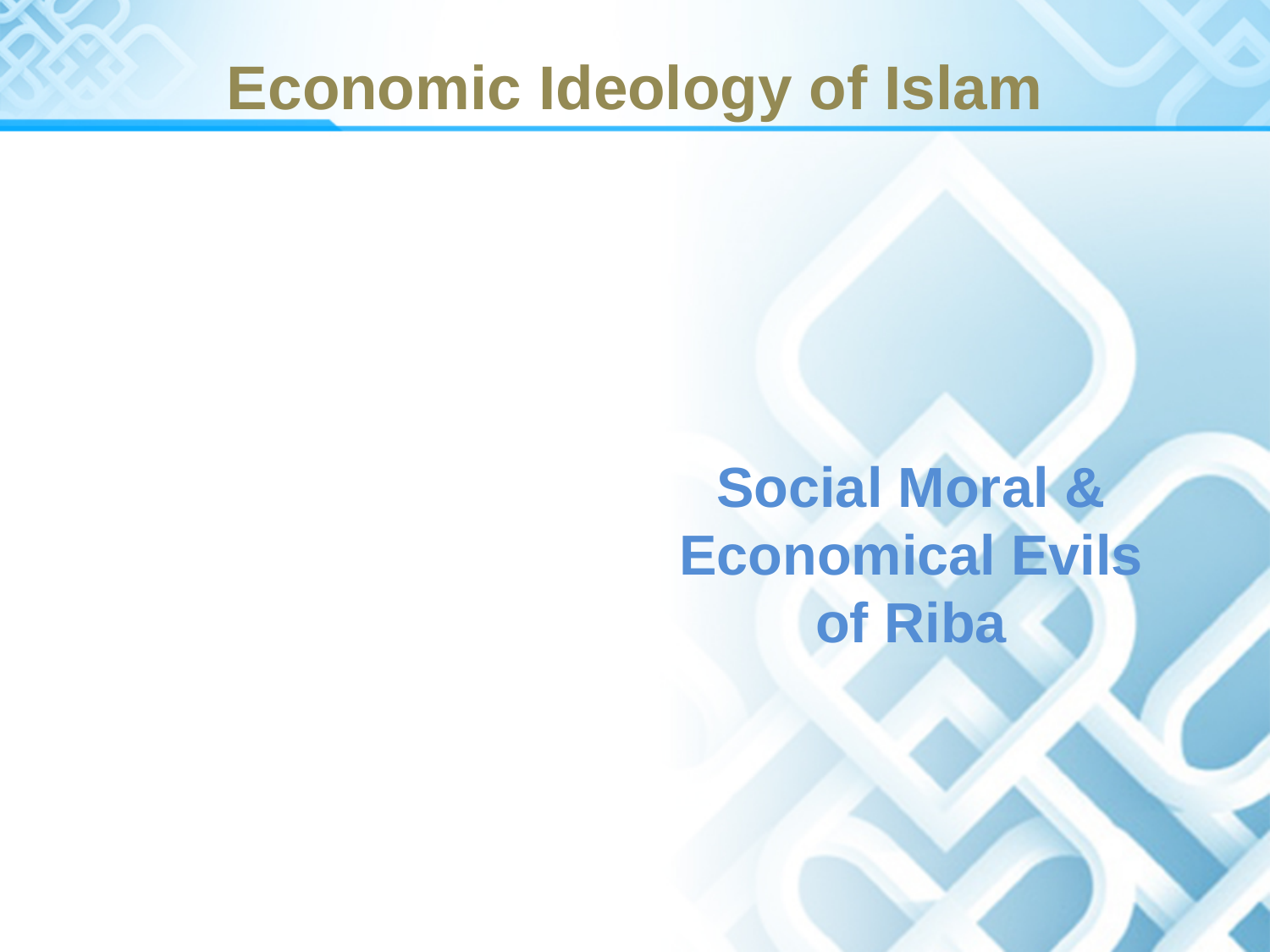

# Economic Ideology of Islam
Social Moral & Economical Evils of Riba